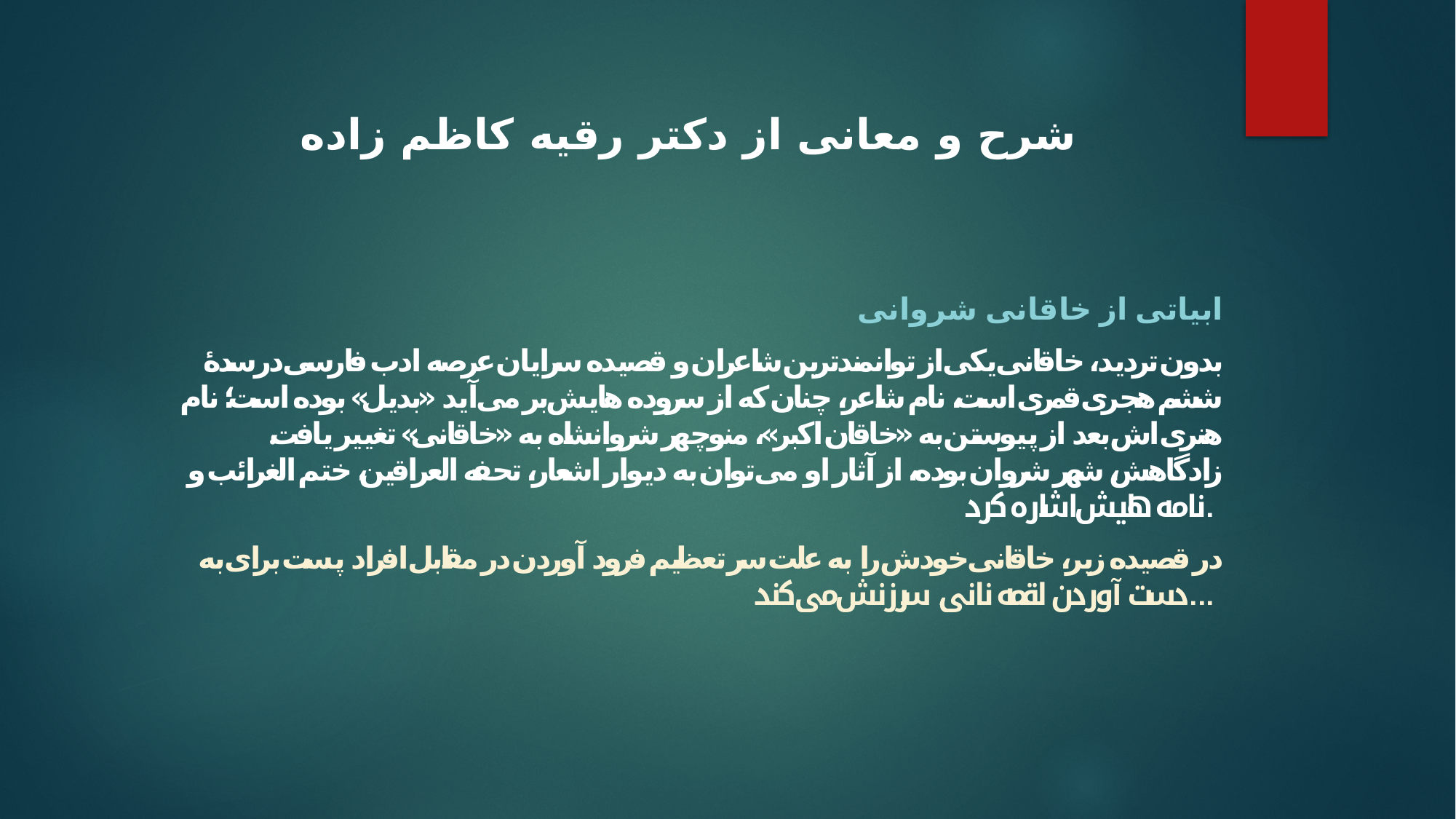

# شرح و معانی از دکتر رقیه کاظم زاده
ابیاتی از خاقانی شروانی
بدون تردید، خاقانی یکی از توانمندترین شاعران و قصیده سرایان عرصه ادب فارسی در سدۀ ششم هجری قمری است، نام شاعر، چنان که از سروده هایش بر می آید «بدیل» بوده است؛ نام هنری اش بعد از پیوستن به «خاقان اکبر»، منوچهر شروانشاه به «خاقانی» تغییر یافت. زادگاهش، شهر شروان بوده، از آثار او می توان به دیوار اشعار، تحفه العراقین، ختم الغرائب و نامه هایش اشاره کرد.
در قصیده زیر، خاقانی خودش را به علت سر تعظیم فرود آوردن در مقابل افراد پست برای به دست آوردن لقمه نانی، سرزنش می کند...